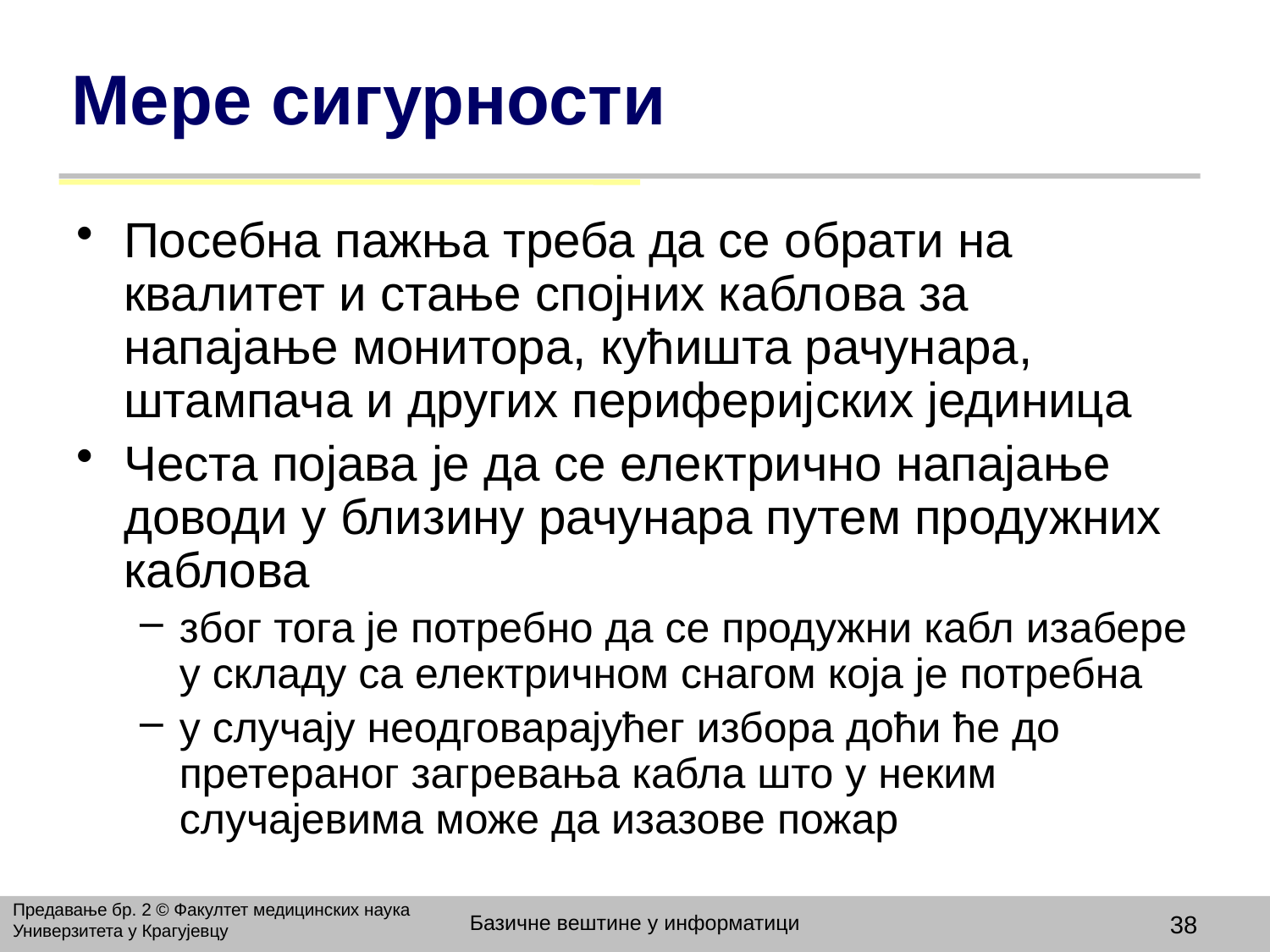

# Мере сигурности
Посебна пажња треба да се обрати на квалитет и стање спојних каблова за напајање монитора, кућишта рачунара, штампача и других периферијских јединица
Честа појава је да се електрично напајање доводи у близину рачунара путем продужних каблова
због тога је потребно да се продужни кабл изабере у складу са електричном снагом која је потребна
у случају неодговарајућег избора доћи ће до претераног загревања кабла што у неким случајевима може да изазове пожар
Предавање бр. 2 © Факултет медицинских наука Универзитета у Крагујевцу
Базичне вештине у информатици
38